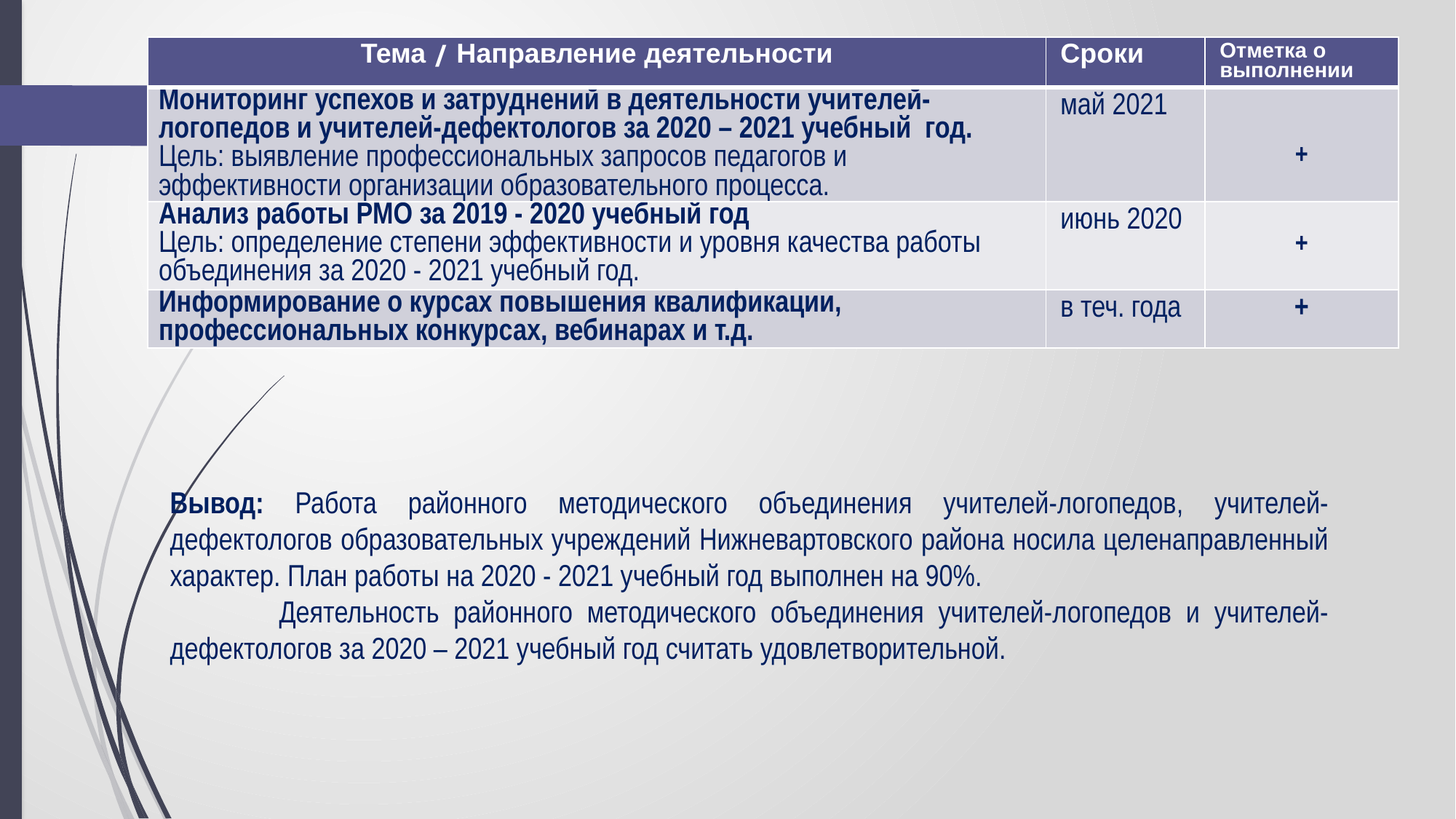

| Тема / Направление деятельности | Сроки | Отметка о выполнении |
| --- | --- | --- |
| Мониторинг успехов и затруднений в деятельности учителей-логопедов и учителей-дефектологов за 2020 – 2021 учебный год. Цель: выявление профессиональных запросов педагогов и эффективности организации образовательного процесса. | май 2021 | + |
| Анализ работы РМО за 2019 - 2020 учебный год Цель: определение степени эффективности и уровня качества работы объединения за 2020 - 2021 учебный год. | июнь 2020 | + |
| Информирование о курсах повышения квалификации, профессиональных конкурсах, вебинарах и т.д. | в теч. года | + |

Вывод: Работа районного методического объединения учителей-логопедов, учителей-дефектологов образовательных учреждений Нижневартовского района носила целенаправленный характер. План работы на 2020 - 2021 учебный год выполнен на 90%.
	Деятельность районного методического объединения учителей-логопедов и учителей-дефектологов за 2020 – 2021 учебный год считать удовлетворительной.